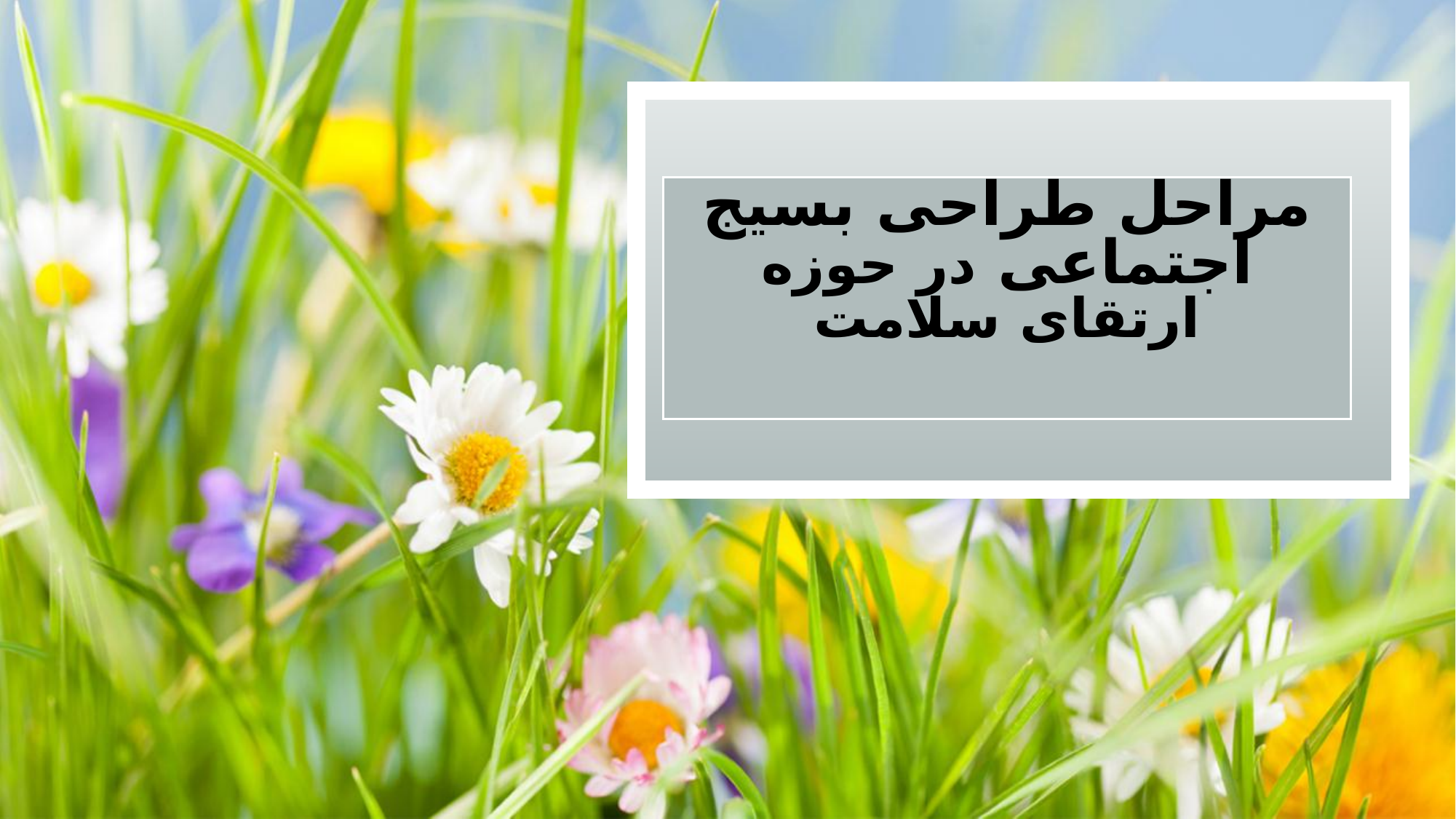

# مراحل طراحی بسیج اجتماعی در حوزه ارتقای سلامت